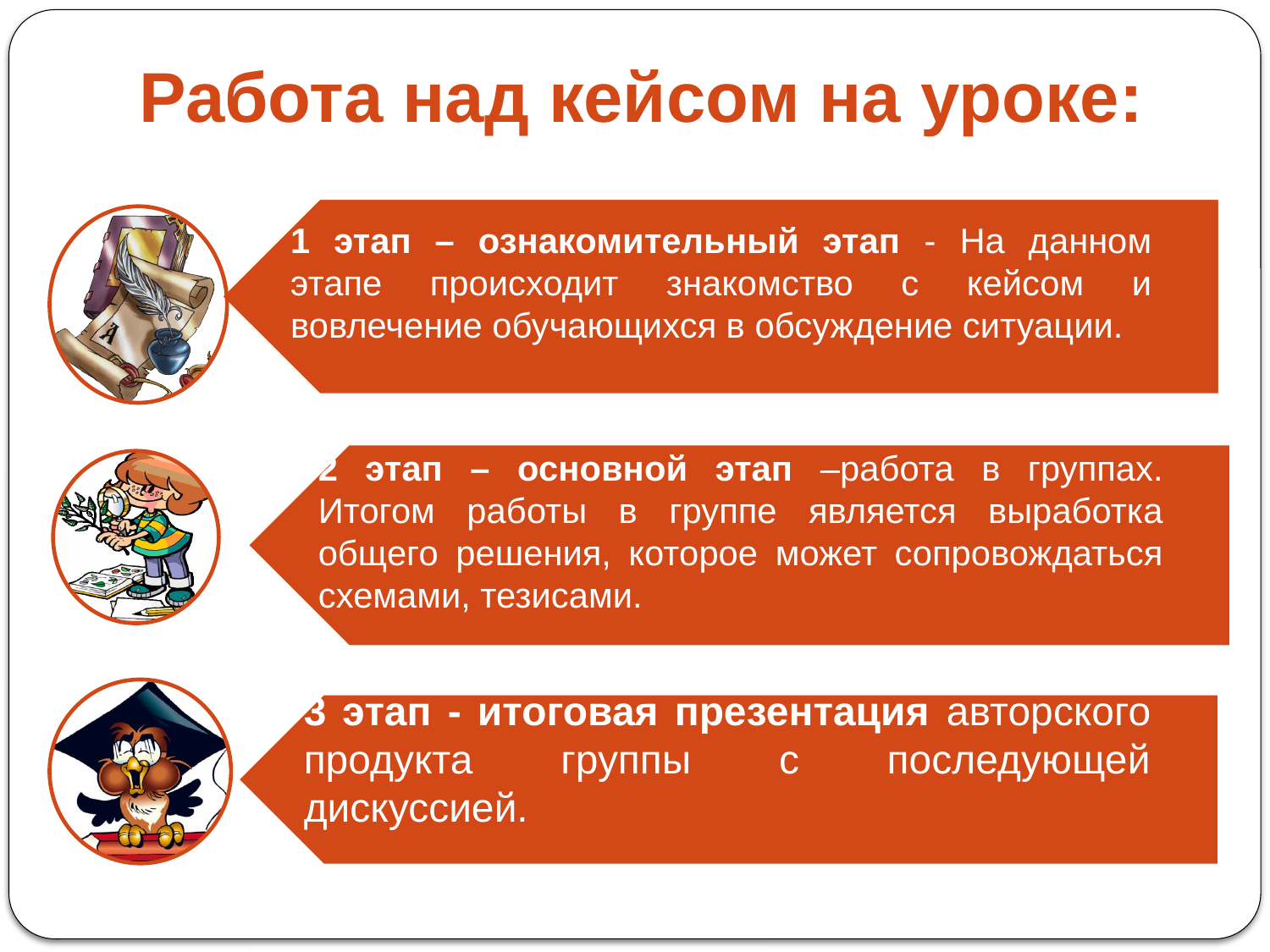

# Работа над кейсом на уроке:
1 этап – ознакомительный этап - На данном этапе происходит знакомство с кейсом и вовлечение обучающихся в обсуждение ситуации.

2 этап – основной этап –работа в группах. Итогом работы в группе является выработка общего решения, которое может сопровождаться схемами, тезисами.

3 этап - итоговая презентация авторского продукта группы с последующей дискуссией.